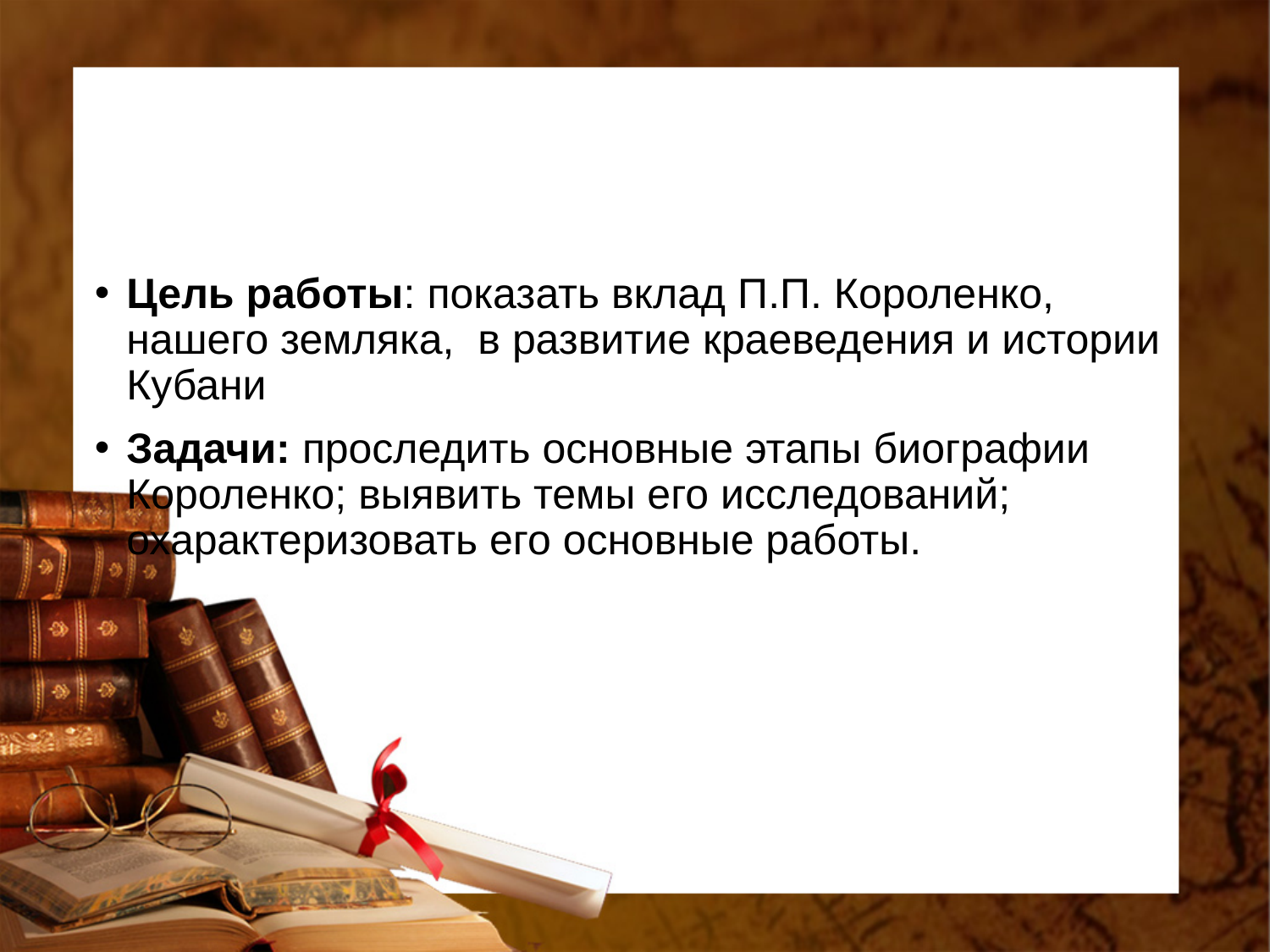

#
Цель работы: показать вклад П.П. Короленко, нашего земляка,  в развитие краеведения и истории Кубани
Задачи: проследить основные этапы биографии Короленко; выявить темы его исследований; охарактеризовать его основные работы.